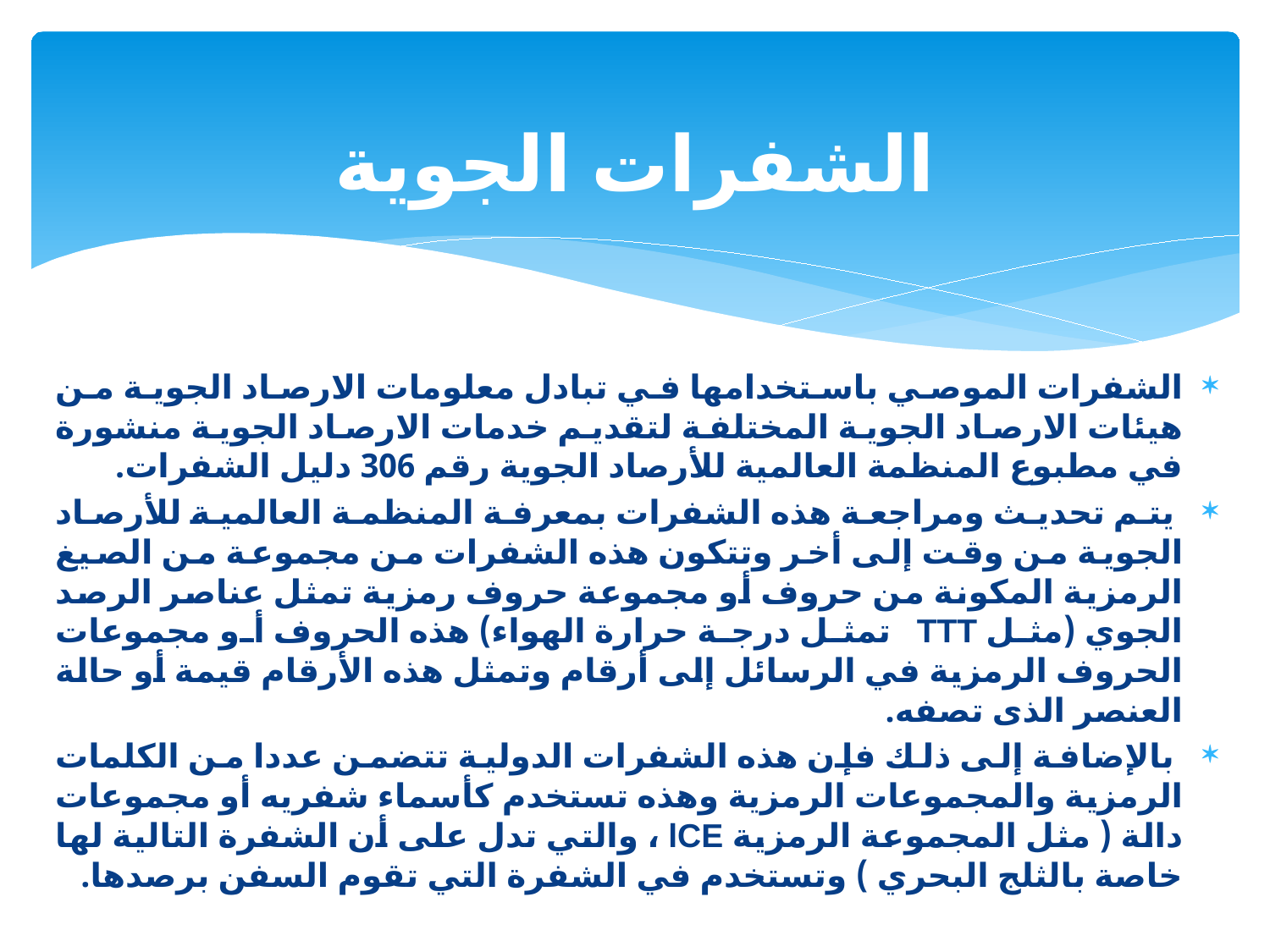

# الشفرات الجوية
الشفرات الموصي باستخدامها في تبادل معلومات الارصاد الجوية من هيئات الارصاد الجوية المختلفة لتقديم خدمات الارصاد الجوية منشورة في مطبوع المنظمة العالمية للأرصاد الجوية رقم 306 دليل الشفرات.
 يتم تحديث ومراجعة هذه الشفرات بمعرفة المنظمة العالمية للأرصاد الجوية من وقت إلى أخر وتتكون هذه الشفرات من مجموعة من الصيغ الرمزية المكونة من حروف أو مجموعة حروف رمزية تمثل عناصر الرصد الجوي (مثل TTT   تمثل درجة حرارة الهواء) هذه الحروف أو مجموعات الحروف الرمزية في الرسائل إلى أرقام وتمثل هذه الأرقام قيمة أو حالة العنصر الذى تصفه.
 بالإضافة إلى ذلك فإن هذه الشفرات الدولية تتضمن عددا من الكلمات الرمزية والمجموعات الرمزية وهذه تستخدم كأسماء شفريه أو مجموعات دالة ( مثل المجموعة الرمزية lCE ، والتي تدل على أن الشفرة التالية لها خاصة بالثلج البحري ) وتستخدم في الشفرة التي تقوم السفن برصدها.